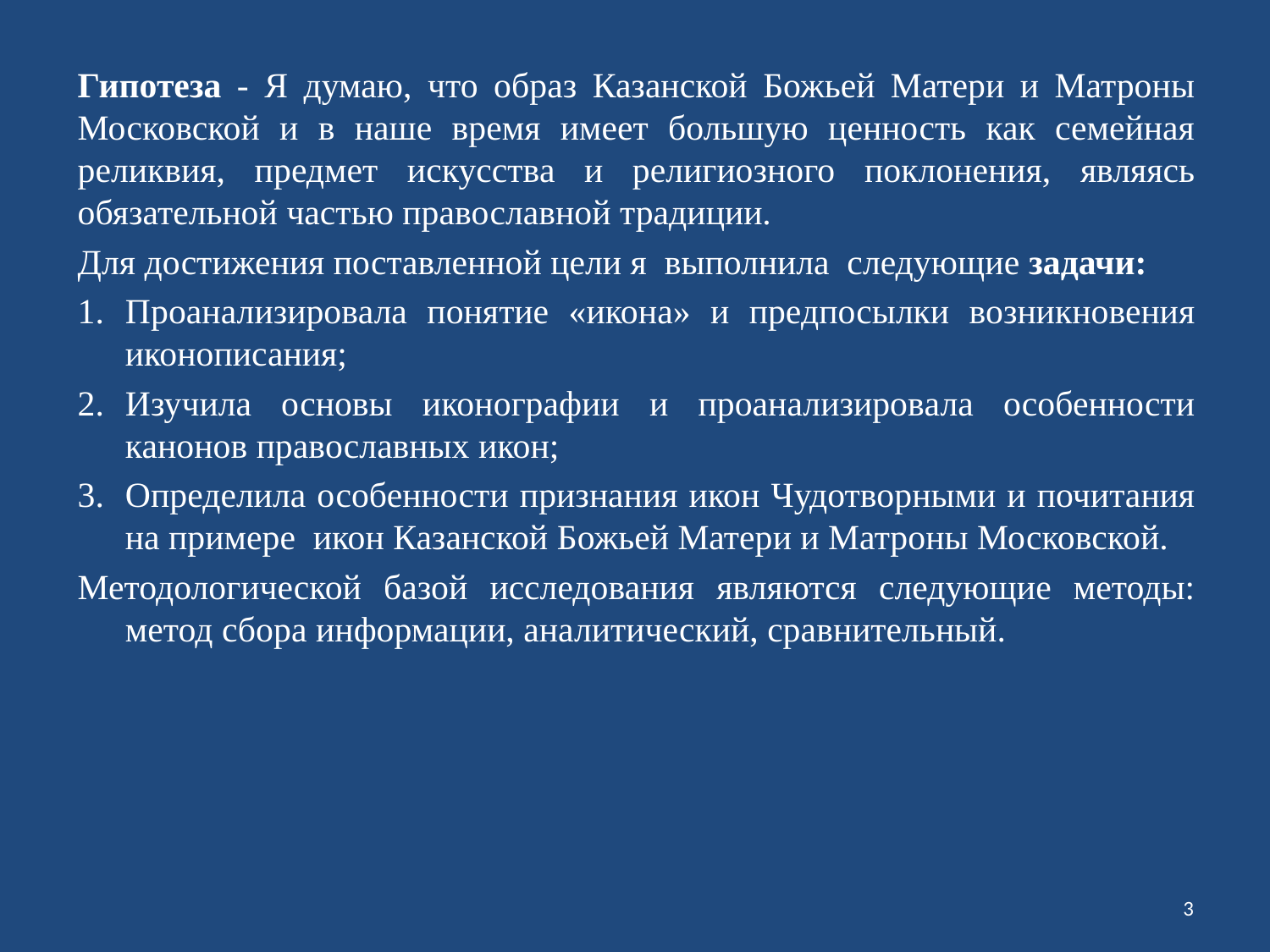

Гипотеза - Я думаю, что образ Казанской Божьей Матери и Матроны Московской и в наше время имеет большую ценность как семейная реликвия, предмет искусства и религиозного поклонения, являясь обязательной частью православной традиции.
Для достижения поставленной цели я  выполнила  следующие задачи:
Проанализировала понятие «икона» и предпосылки возникновения иконописания;
Изучила основы иконографии и проанализировала особенности канонов православных икон;
Определила особенности признания икон Чудотворными и почитания на примере  икон Казанской Божьей Матери и Матроны Московской.
Методологической базой исследования являются следующие методы: метод сбора информации, аналитический, сравнительный.

3